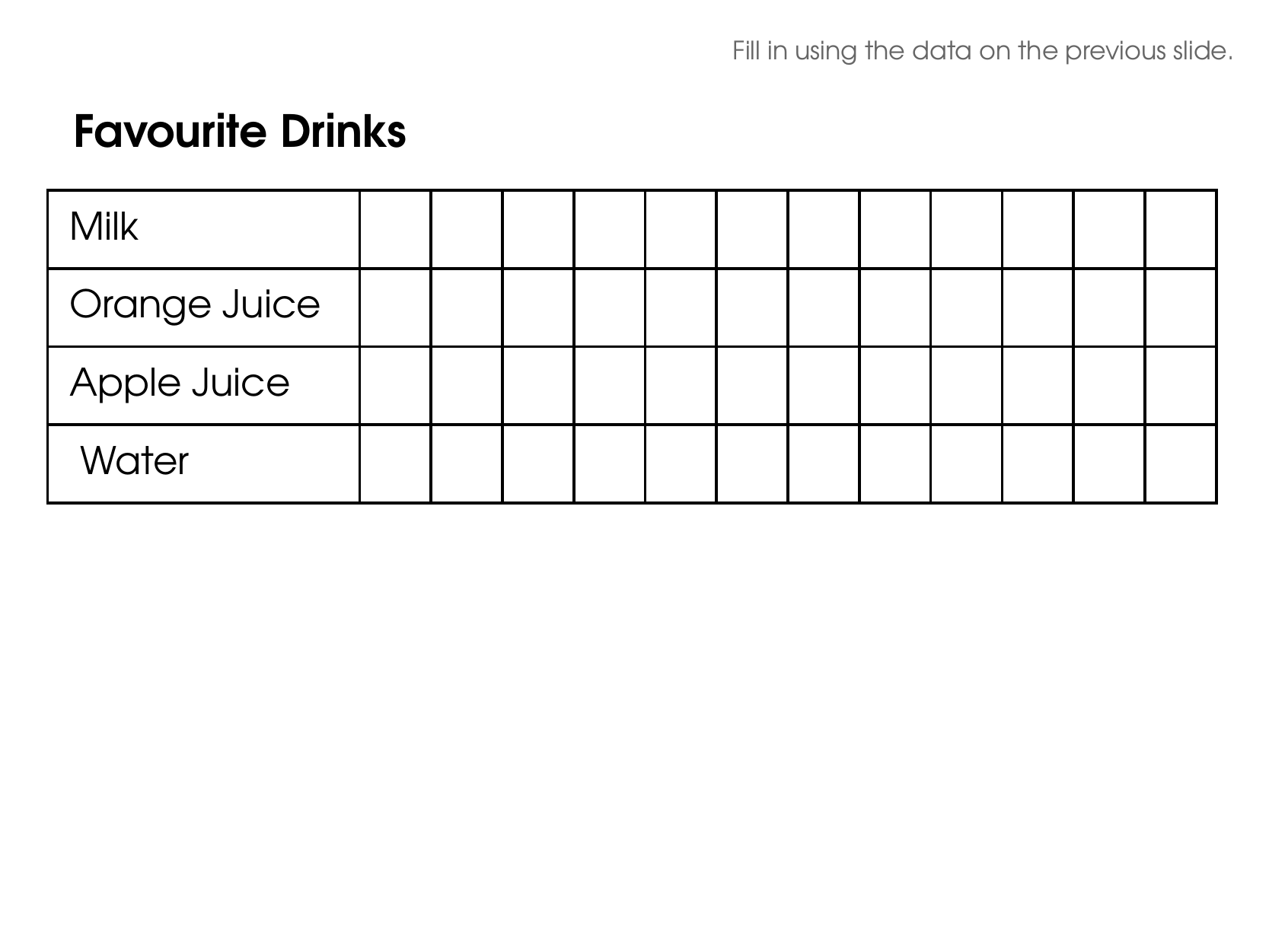

Fill in using the data on the previous slide.
Favourite Drinks
| Milk |  |  |  |  |  |  |  |  |  |  |  |  |
| --- | --- | --- | --- | --- | --- | --- | --- | --- | --- | --- | --- | --- |
| Orange Juice |  |  |  |  |  |  |  |  |  |  |  |  |
| Apple Juice |  |  |  |  |  |  |  |  |  |  |  |  |
| Water |  |  |  |  |  |  |  |  |  |  |  |  |